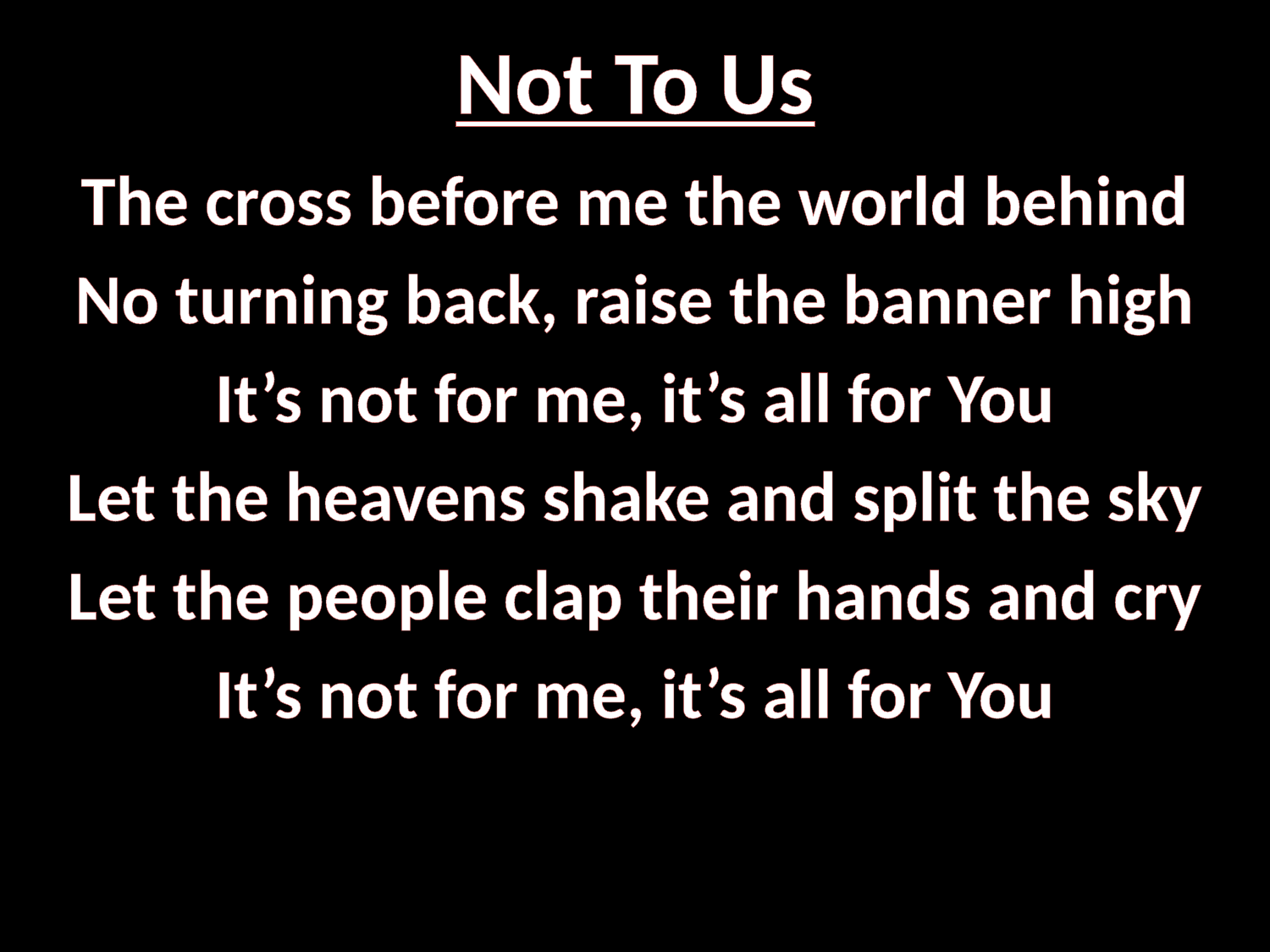

# Not To Us
The cross before me the world behind
No turning back, raise the banner high
It’s not for me, it’s all for You
Let the heavens shake and split the sky
Let the people clap their hands and cry
It’s not for me, it’s all for You